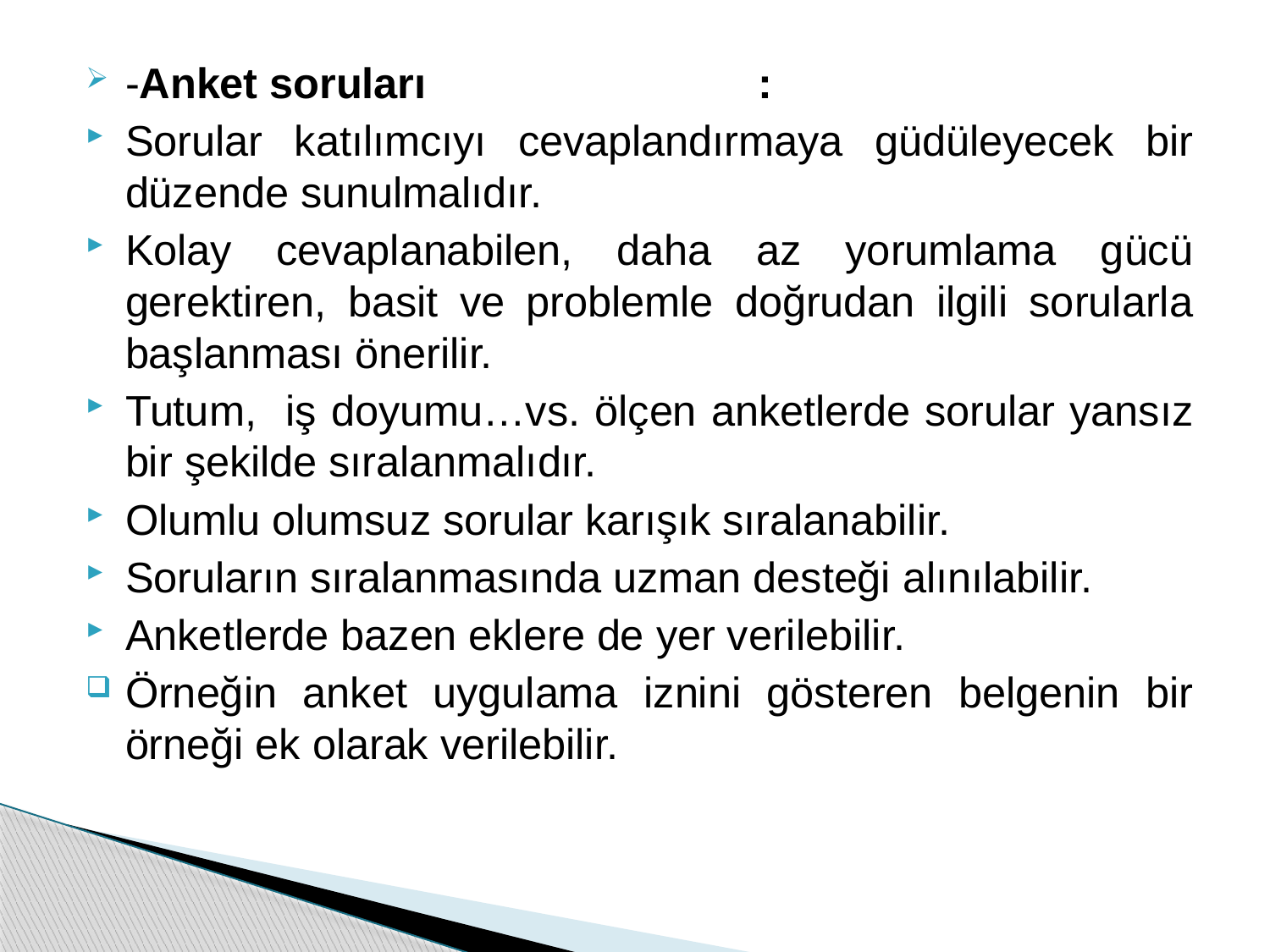

-Anket soruları                            :
Sorular katılımcıyı cevaplandırmaya güdüleyecek bir düzende sunulmalıdır.
Kolay cevaplanabilen, daha az yorumlama gücü gerektiren, basit ve problemle doğrudan ilgili sorularla başlanması önerilir.
Tutum,  iş doyumu…vs. ölçen anketlerde sorular yansız bir şekilde sıralanmalıdır.
Olumlu olumsuz sorular karışık sıralanabilir.
Soruların sıralanmasında uzman desteği alınılabilir.
Anketlerde bazen eklere de yer verilebilir.
Örneğin anket uygulama iznini gösteren belgenin bir örneği ek olarak verilebilir.